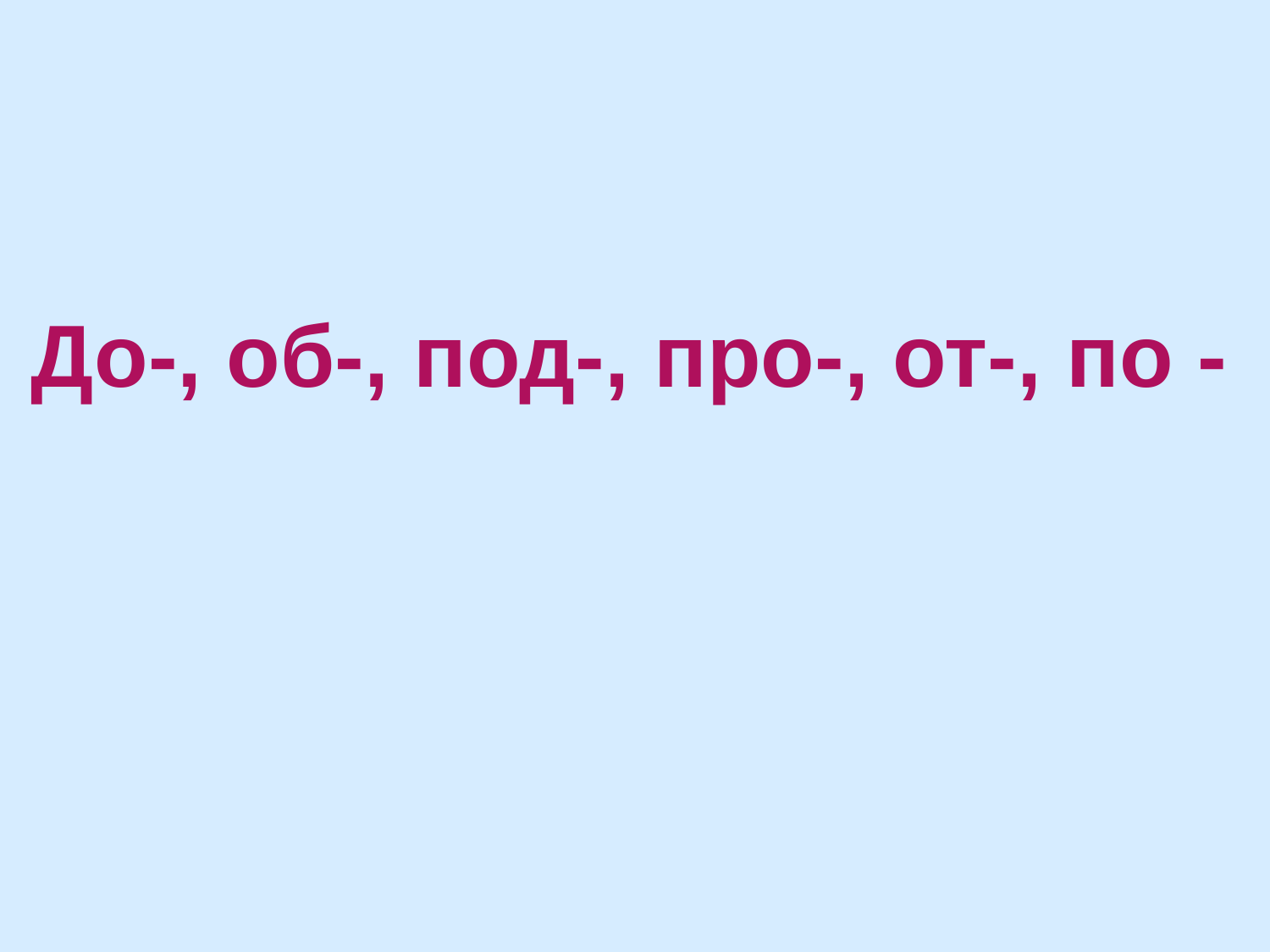

До-, об-, под-, про-, от-, по -